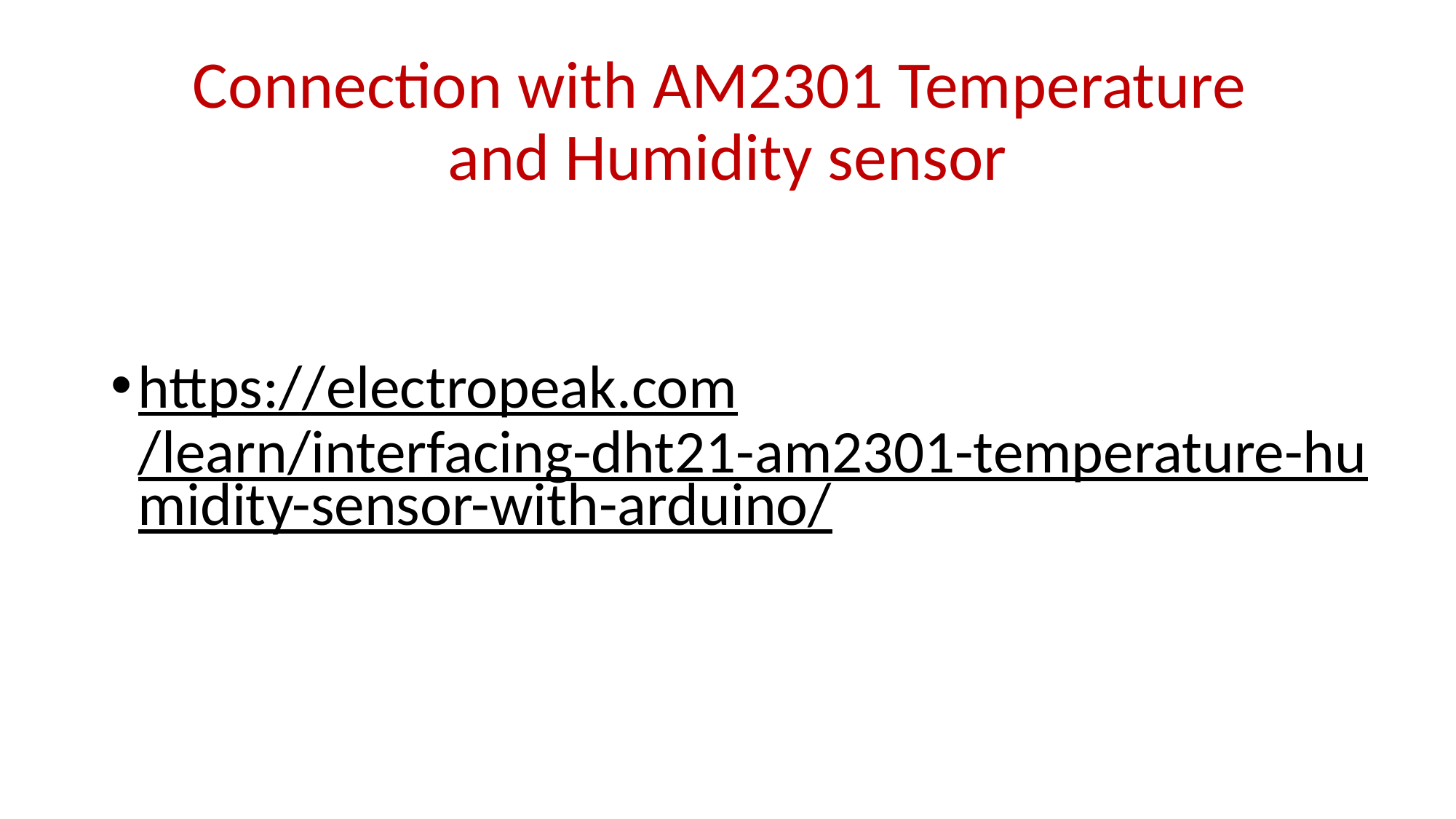

# Connection with AM2301 Temperature and Humidity sensor
https://electropeak.com/learn/interfacing-dht21-am2301-temperature-humidity-sensor-with-arduino/